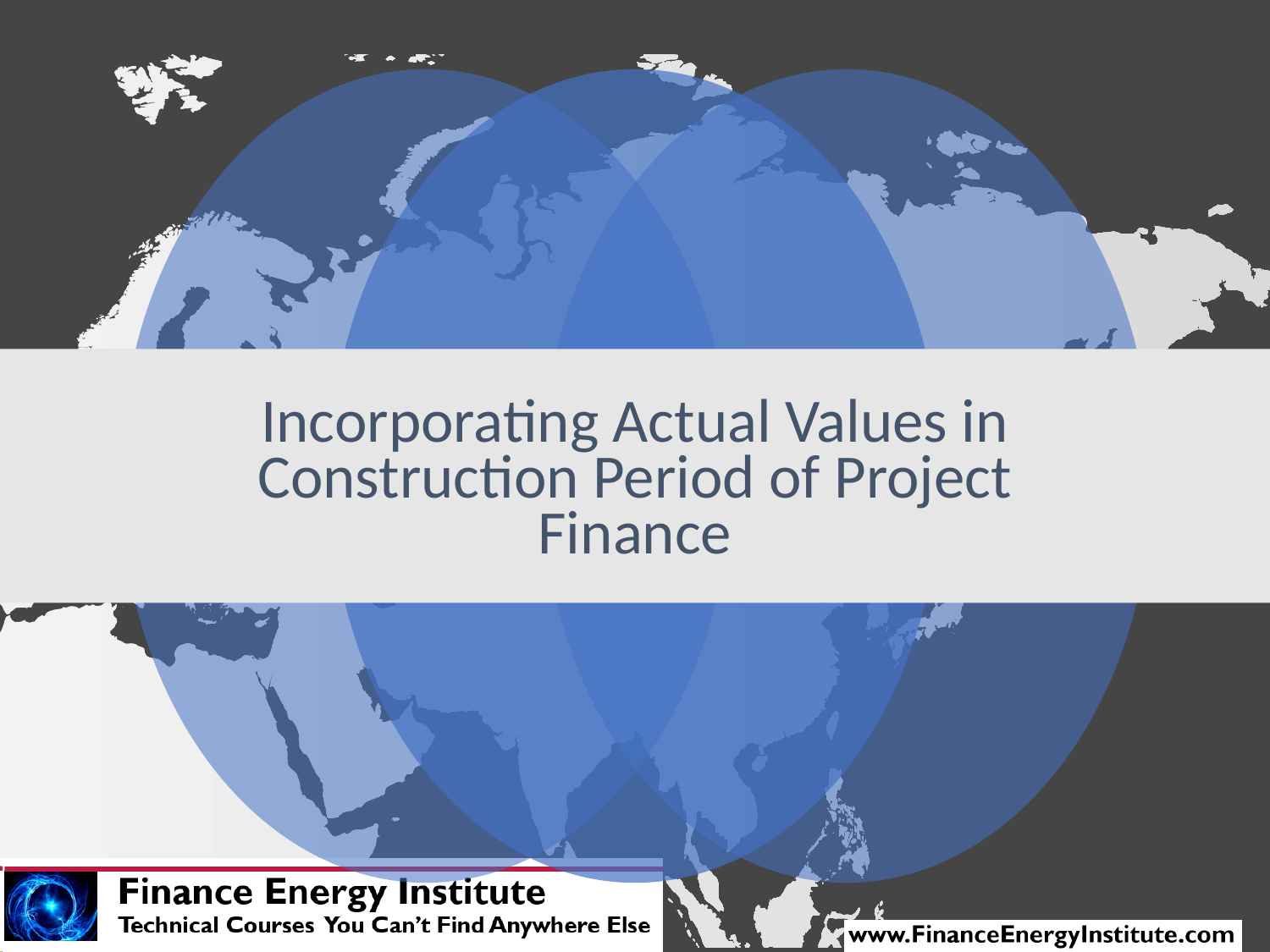

# Incorporating Actual Values in Construction Period of Project Finance